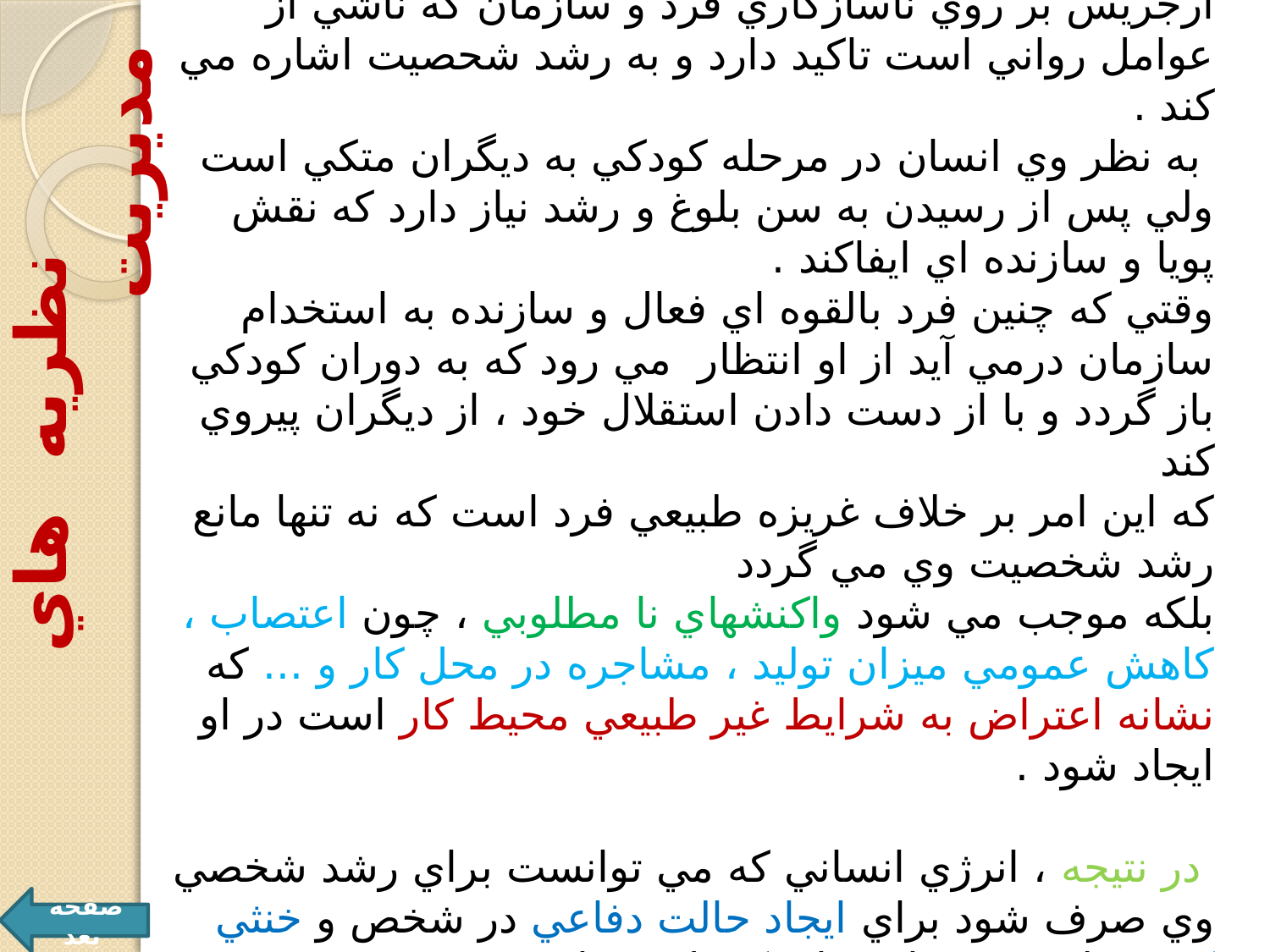

نظريه گريس آر جريس :
آرجريس بر روي ناسازگاري فرد و سازمان كه ناشي از عوامل رواني است تاكيد دارد و به رشد شحصيت اشاره مي كند .
 به نظر وي انسان در مرحله كودكي به ديگران متكي است ولي پس از رسيدن به سن بلوغ و رشد نياز دارد كه نقش پويا و سازنده اي ايفاكند .
وقتي كه چنين فرد بالقوه اي فعال و سازنده به استخدام سازمان درمي آيد از او انتظار  مي رود كه به دوران كودكي باز گردد و با از دست دادن استقلال خود ، از ديگران پيروي كند
كه اين امر بر خلاف غريزه طبيعي فرد است كه نه تنها مانع رشد شخصيت وي مي گردد
بلكه موجب مي شود واكنشهاي نا مطلوبي ، چون اعتصاب ، كاهش عمومي ميزان توليد ، مشاجره در محل كار و ... كه نشانه اعتراض به شرايط غير طبيعي محيط كار است در او ايجاد شود .

 در نتيجه ، انرژي انساني كه مي توانست براي رشد شخصي وي صرف شود براي ايجاد حالت دفاعي در شخص و خنثي كردن تلاش مجريان براي كنترل وي از بين مي رود .
    نظريه هاي مديريت
صفحه  بعد